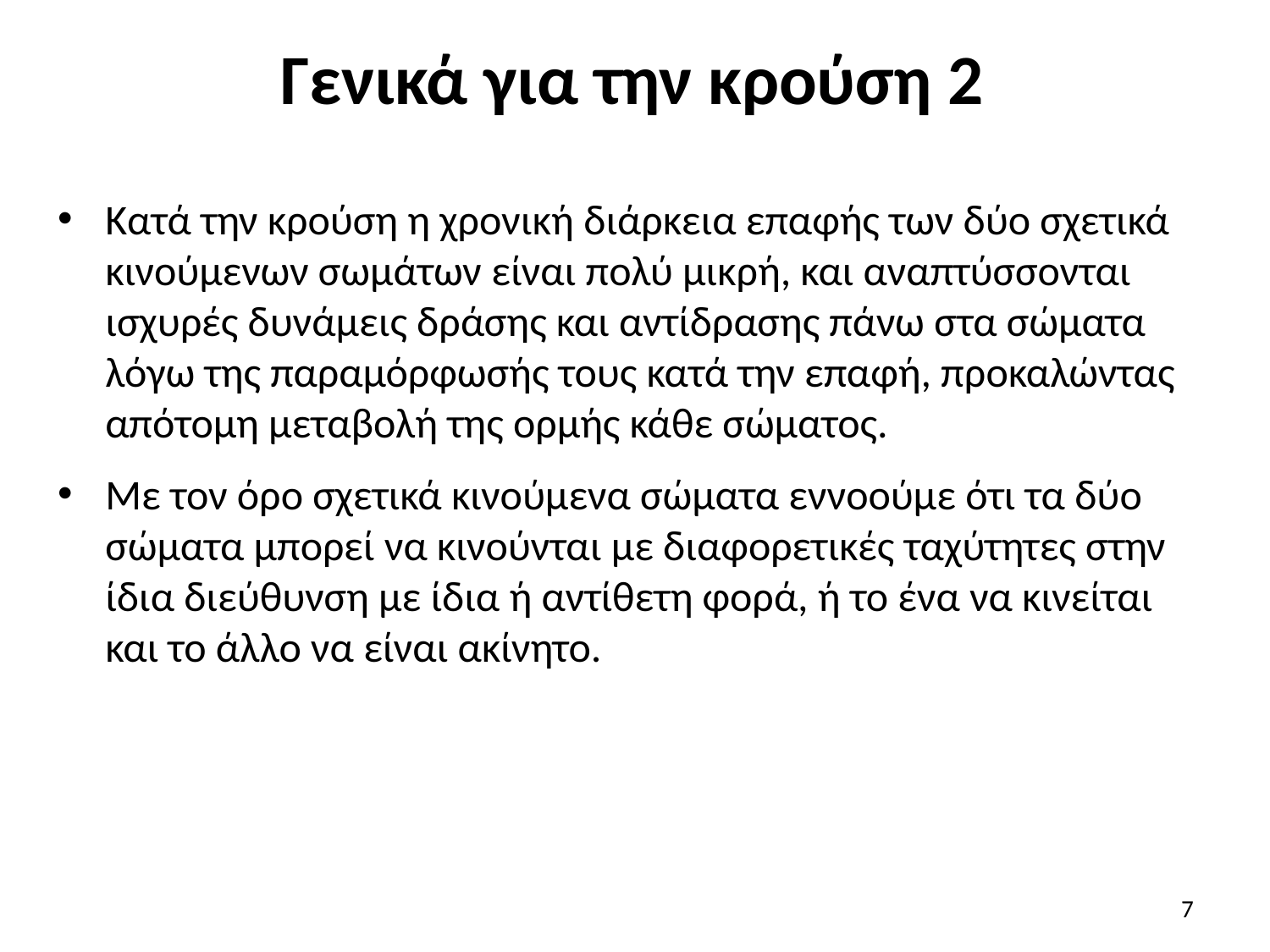

# Γενικά για την κρούση 2
Κατά την κρούση η χρονική διάρκεια επαφής των δύο σχετικά κινούμενων σωμάτων είναι πολύ μικρή, και αναπτύσσονται ισχυρές δυνάμεις δράσης και αντίδρασης πάνω στα σώματα λόγω της παραμόρφωσής τους κατά την επαφή, προκαλώντας απότομη μεταβολή της ορμής κάθε σώματος.
Με τον όρο σχετικά κινούμενα σώματα εννοούμε ότι τα δύο σώματα μπορεί να κινούνται με διαφορετικές ταχύτητες στην ίδια διεύθυνση με ίδια ή αντίθετη φορά, ή το ένα να κινείται και το άλλο να είναι ακίνητο.
7